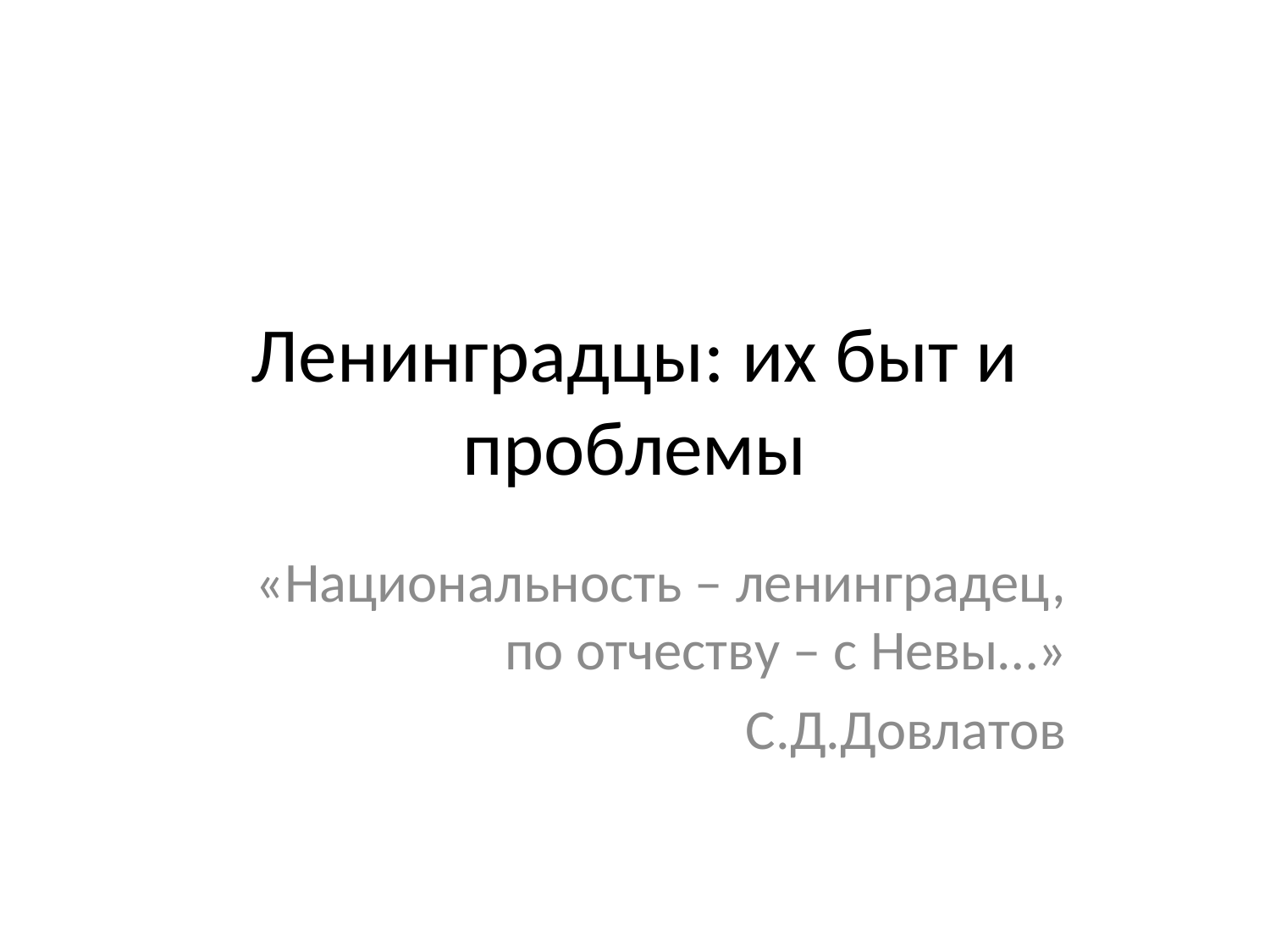

# Ленинградцы: их быт и проблемы
«Национальность – ленинградец, по отчеству – с Невы…»
С.Д.Довлатов